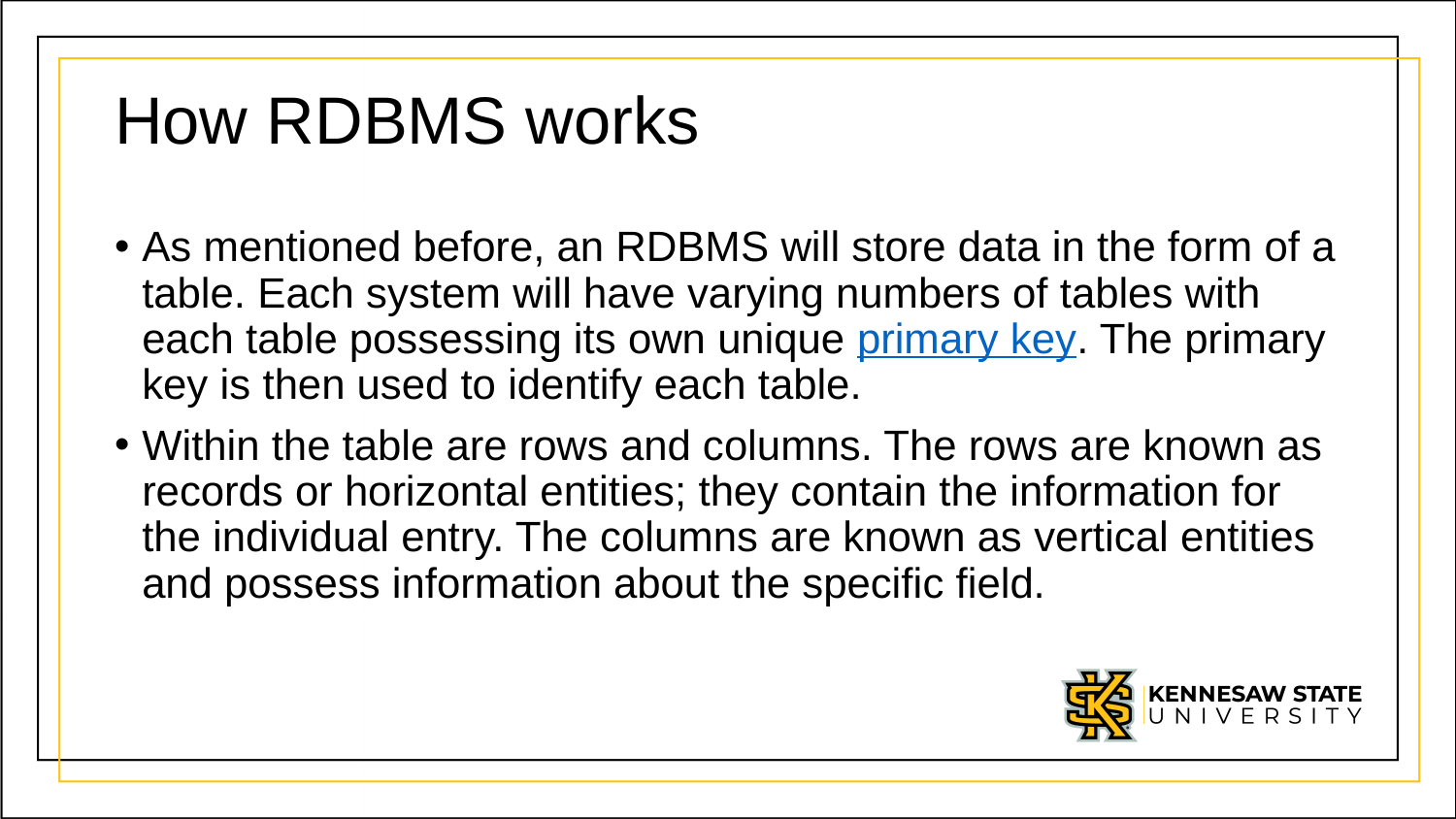

# How RDBMS works
As mentioned before, an RDBMS will store data in the form of a table. Each system will have varying numbers of tables with each table possessing its own unique primary key. The primary key is then used to identify each table.
Within the table are rows and columns. The rows are known as records or horizontal entities; they contain the information for the individual entry. The columns are known as vertical entities and possess information about the specific field.